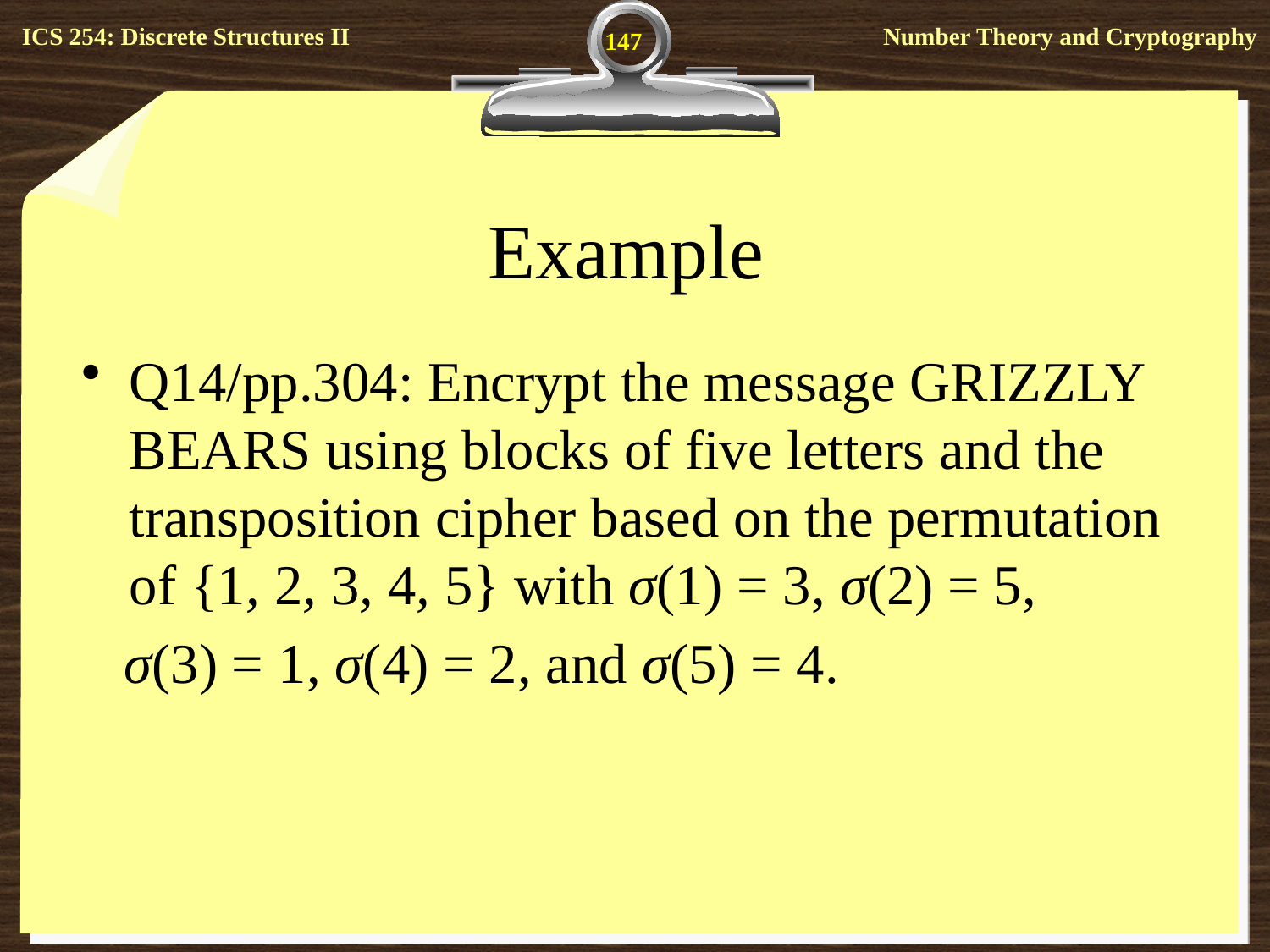

147
# Example
Q14/pp.304: Encrypt the message GRIZZLY BEARS using blocks of five letters and the transposition cipher based on the permutation of {1, 2, 3, 4, 5} with σ(1) = 3, σ(2) = 5,
   σ(3) = 1, σ(4) = 2, and σ(5) = 4.